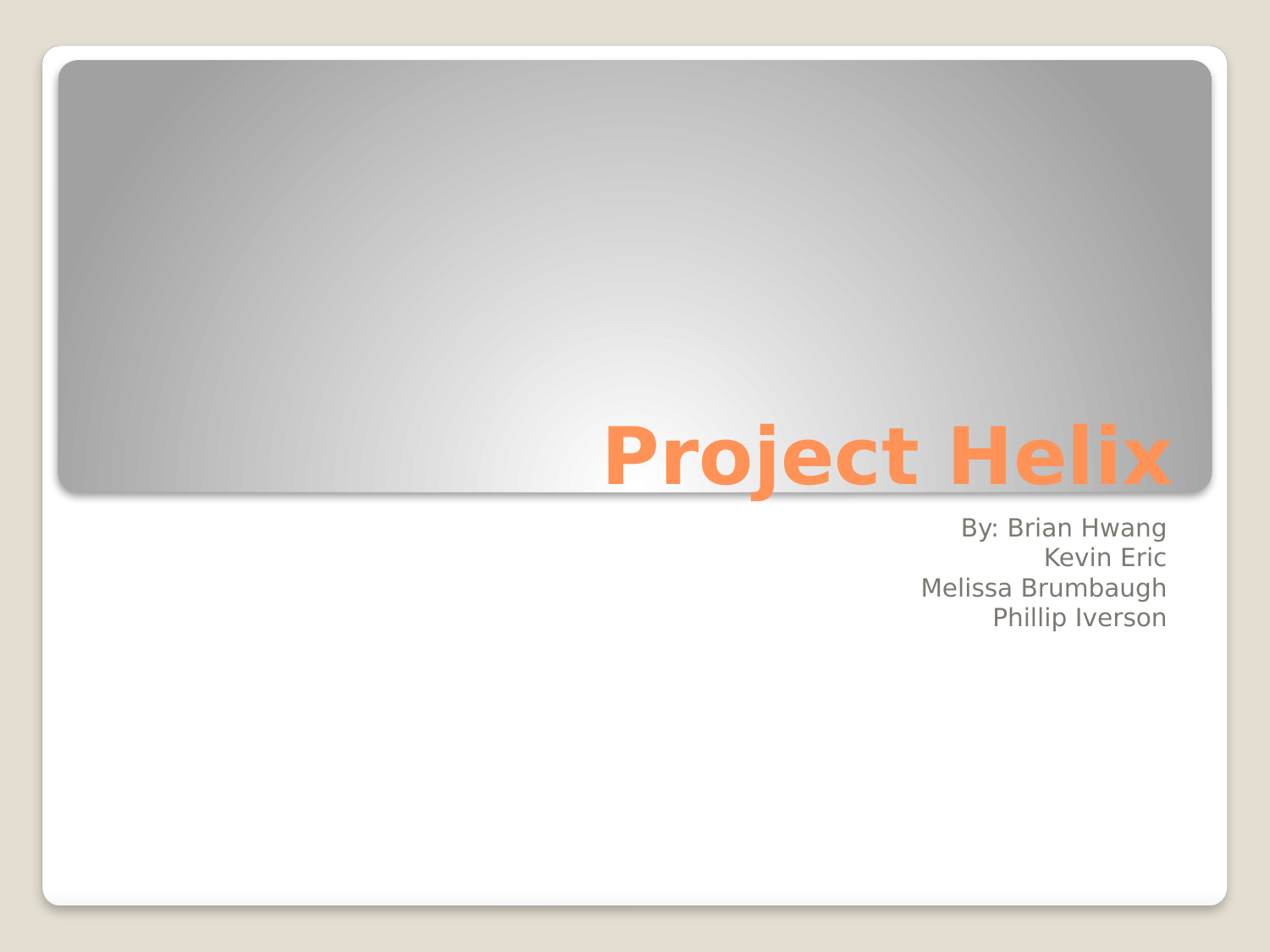

# Project Helix
By: Brian Hwang
Kevin Eric
Melissa Brumbaugh
Phillip Iverson